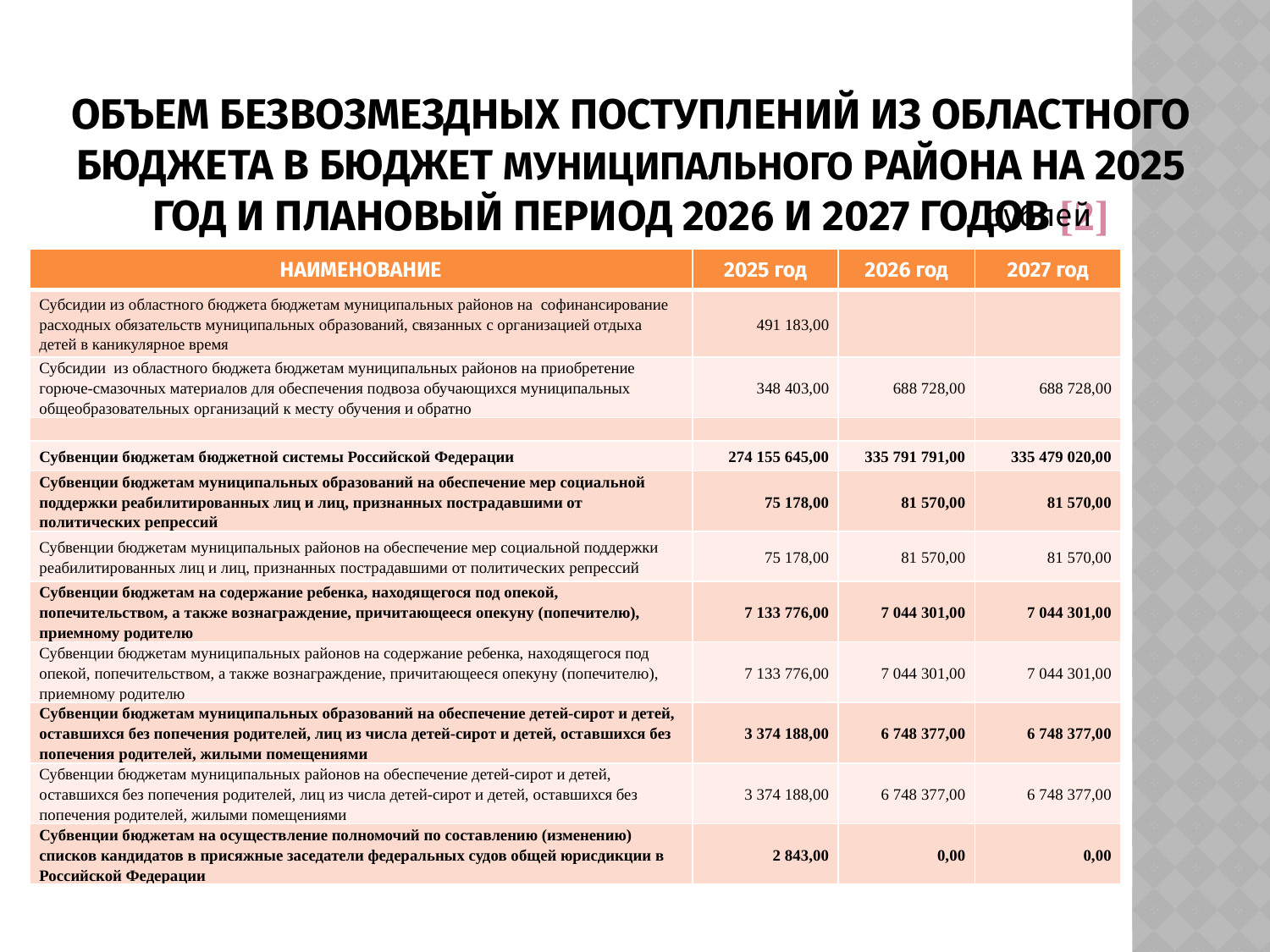

# ОБЪЕМ БЕЗВОЗМЕЗДНЫХ ПОСТУПЛЕНИЙ ИЗ ОБЛАСТНОГО БЮДЖЕТА В БЮДЖЕТ МУНИЦИПАЛЬНОГО РАЙОНА НА 2025 ГОД И ПЛАНОВЫЙ ПЕРИОД 2026 И 2027 ГОДОВ [2]
рублей
| НАИМЕНОВАНИЕ | 2025 год | 2026 год | 2027 год |
| --- | --- | --- | --- |
| Субсидии из областного бюджета бюджетам муниципальных районов на софинансирование расходных обязательств муниципальных образований, связанных с организацией отдыха детей в каникулярное время | 491 183,00 |  |  |
| Субсидии из областного бюджета бюджетам муниципальных районов на приобретение горюче-смазочных материалов для обеспечения подвоза обучающихся муниципальных общеобразовательных организаций к месту обучения и обратно | 348 403,00 | 688 728,00 | 688 728,00 |
|  |  |  |  |
| Субвенции бюджетам бюджетной системы Российской Федерации | 274 155 645,00 | 335 791 791,00 | 335 479 020,00 |
| Субвенции бюджетам муниципальных образований на обеспечение мер социальной поддержки реабилитированных лиц и лиц, признанных пострадавшими от политических репрессий | 75 178,00 | 81 570,00 | 81 570,00 |
| Субвенции бюджетам муниципальных районов на обеспечение мер социальной поддержки реабилитированных лиц и лиц, признанных пострадавшими от политических репрессий | 75 178,00 | 81 570,00 | 81 570,00 |
| Субвенции бюджетам на содержание ребенка, находящегося под опекой, попечительством, а также вознаграждение, причитающееся опекуну (попечителю), приемному родителю | 7 133 776,00 | 7 044 301,00 | 7 044 301,00 |
| Субвенции бюджетам муниципальных районов на содержание ребенка, находящегося под опекой, попечительством, а также вознаграждение, причитающееся опекуну (попечителю), приемному родителю | 7 133 776,00 | 7 044 301,00 | 7 044 301,00 |
| Субвенции бюджетам муниципальных образований на обеспечение детей-сирот и детей, оставшихся без попечения родителей, лиц из числа детей-сирот и детей, оставшихся без попечения родителей, жилыми помещениями | 3 374 188,00 | 6 748 377,00 | 6 748 377,00 |
| Субвенции бюджетам муниципальных районов на обеспечение детей-сирот и детей, оставшихся без попечения родителей, лиц из числа детей-сирот и детей, оставшихся без попечения родителей, жилыми помещениями | 3 374 188,00 | 6 748 377,00 | 6 748 377,00 |
| Субвенции бюджетам на осуществление полномочий по составлению (изменению) списков кандидатов в присяжные заседатели федеральных судов общей юрисдикции в Российской Федерации | 2 843,00 | 0,00 | 0,00 |